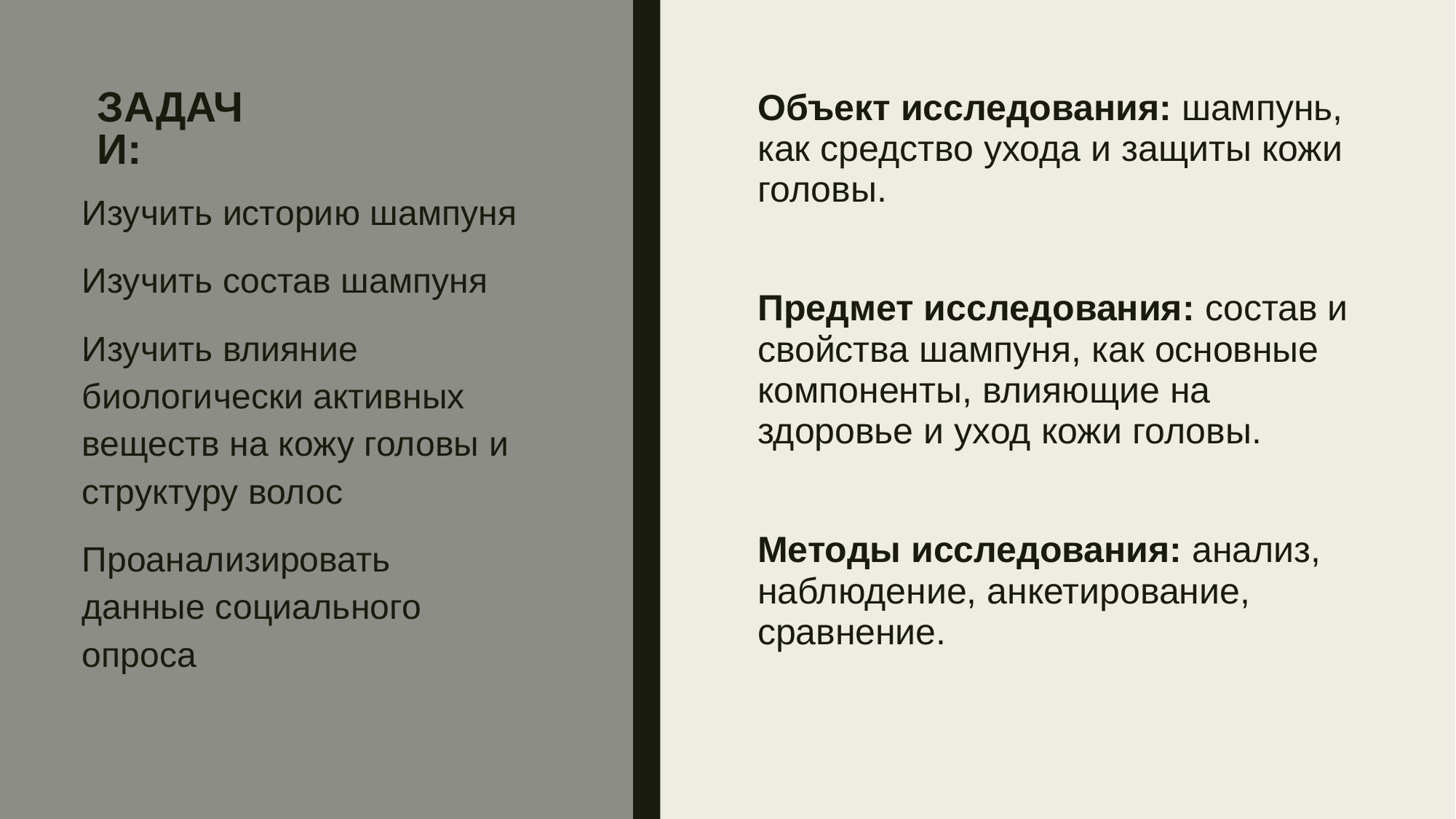

# ЗАДАЧИ:
Объект исследования: шампунь, как средство ухода и защиты кожи головы.

Предмет исследования: состав и свойства шампуня, как основные компоненты, влияющие на здоровье и уход кожи головы.

Методы исследования: анализ, наблюдение, анкетирование, сравнение.
Изучить историю шампуня
Изучить состав шампуня
Изучить влияние биологически активных веществ на кожу головы и структуру волос
Проанализировать данные социального опроса